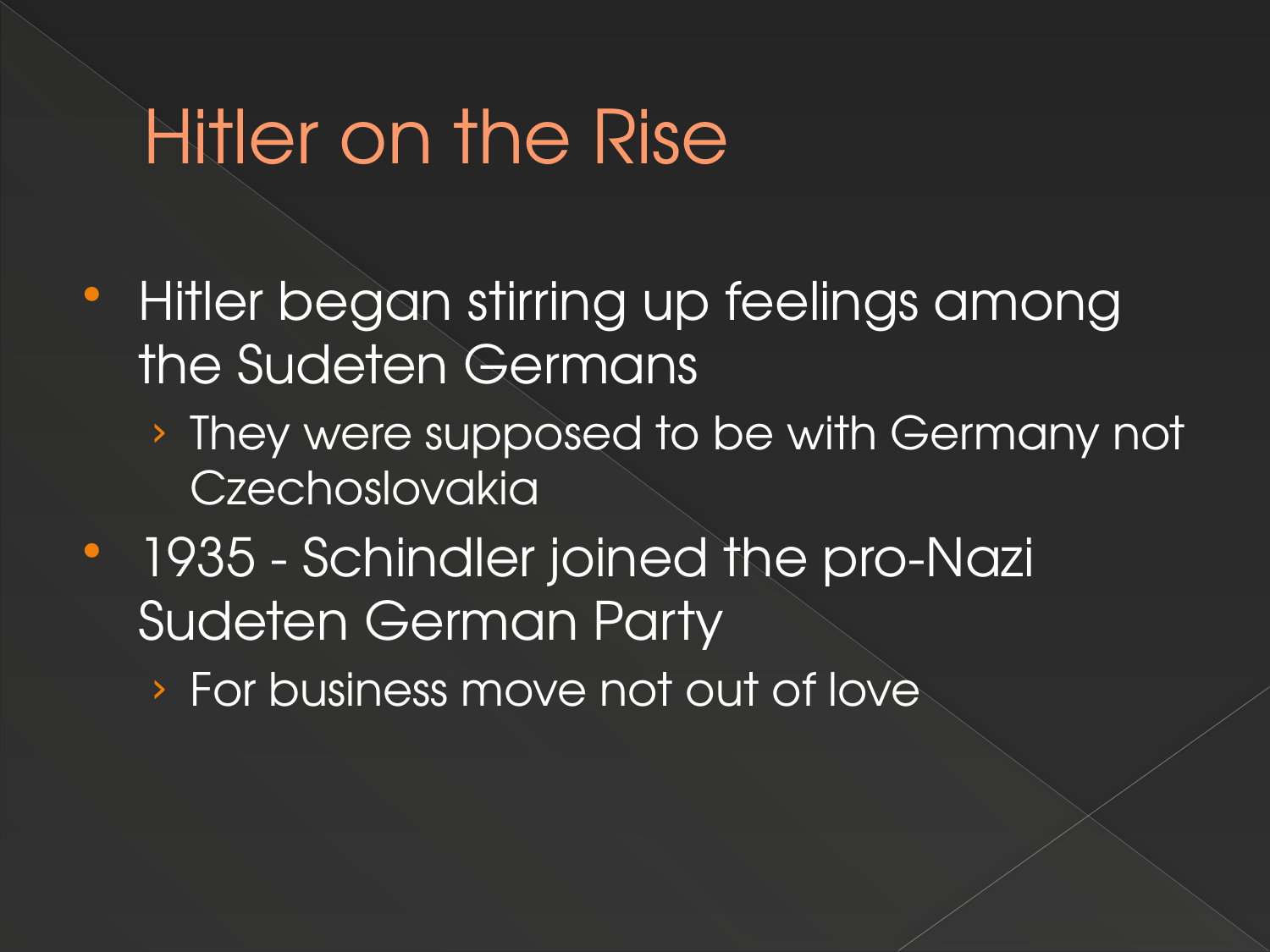

# Hitler on the Rise
Hitler began stirring up feelings among the Sudeten Germans
They were supposed to be with Germany not Czechoslovakia
1935 - Schindler joined the pro-Nazi Sudeten German Party
For business move not out of love